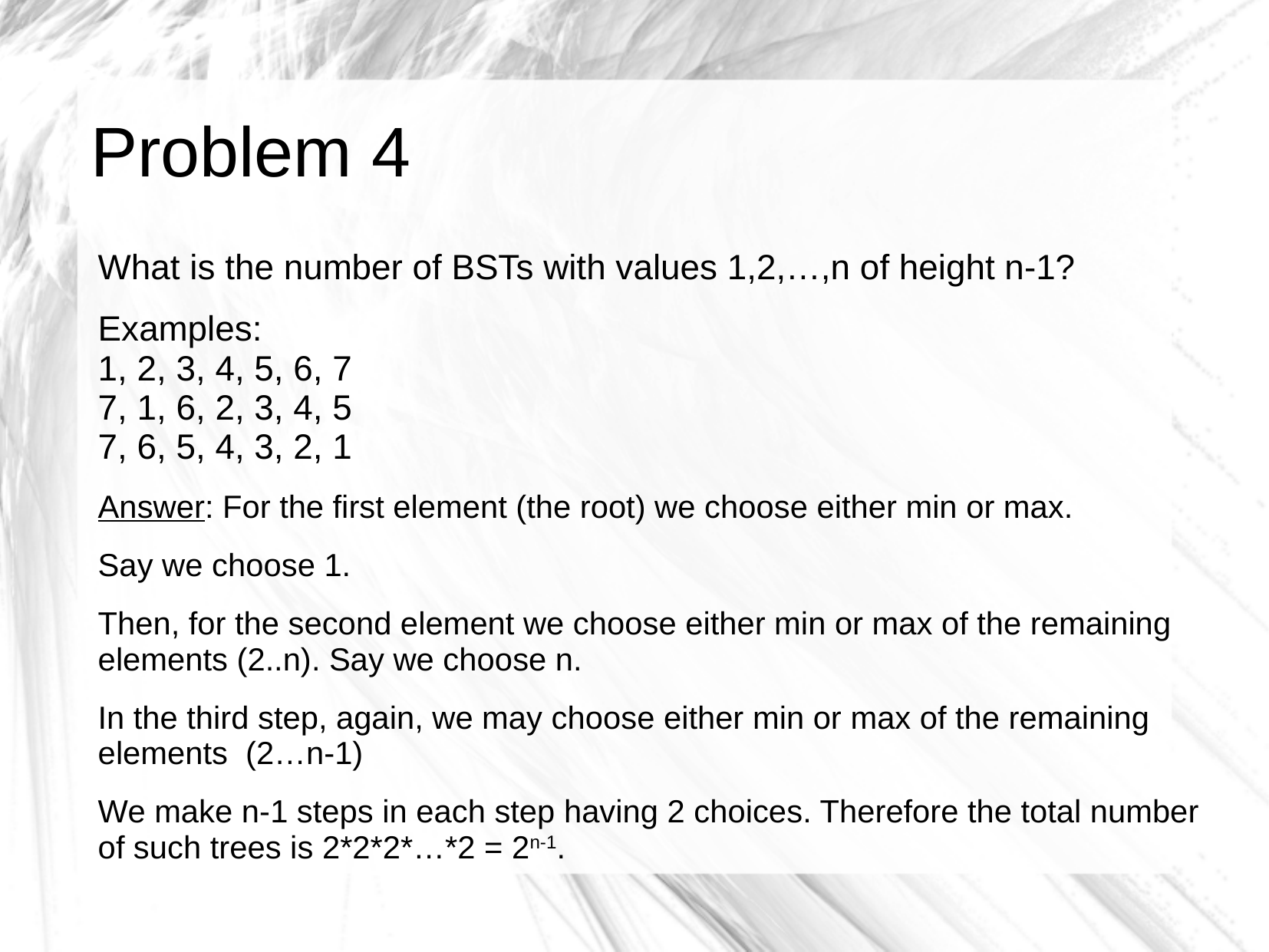

# Problem 4
What is the number of BSTs with values 1,2,…,n of height n-1?
Examples:
1, 2, 3, 4, 5, 6, 7
7, 1, 6, 2, 3, 4, 5
7, 6, 5, 4, 3, 2, 1
Answer: For the first element (the root) we choose either min or max.
Say we choose 1.
Then, for the second element we choose either min or max of the remaining elements (2..n). Say we choose n.
In the third step, again, we may choose either min or max of the remaining elements  (2…n-1)
We make n-1 steps in each step having 2 choices. Therefore the total number of such trees is 2*2*2*…*2 = 2n-1.